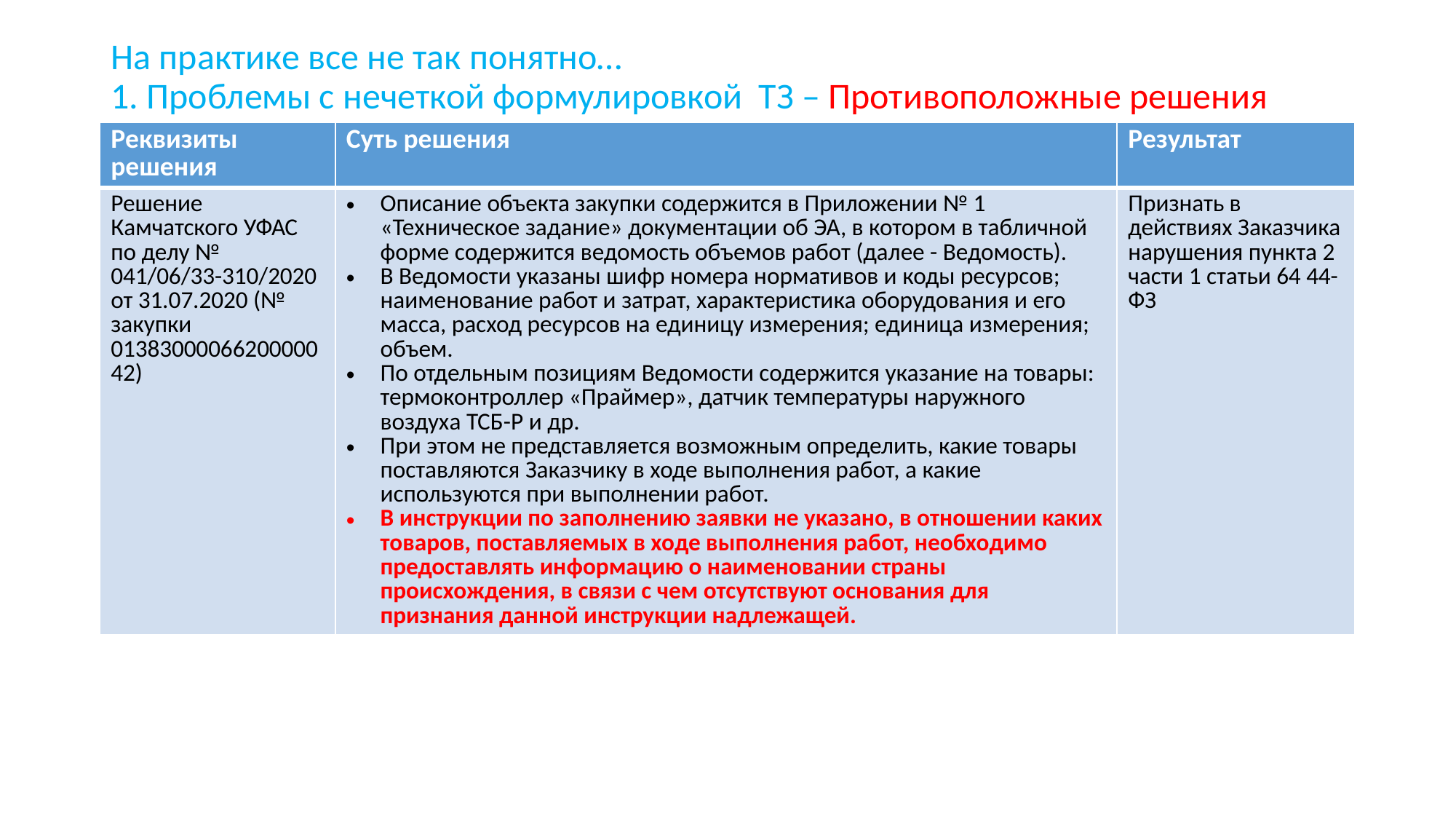

# На практике все не так понятно… 1. Проблемы с нечеткой формулировкой  ТЗ – Противоположные решения
| Реквизиты решения | Суть решения | Результат |
| --- | --- | --- |
| Решение Камчатского УФАС по делу № 041/06/33-310/2020 от 31.07.2020 (№ закупки 0138300006620000042) | Описание объекта закупки содержится в Приложении № 1 «Техническое задание» документации об ЭА, в котором в табличной форме содержится ведомость объемов работ (далее - Ведомость). В Ведомости указаны шифр номера нормативов и коды ресурсов; наименование работ и затрат, характеристика оборудования и его масса, расход ресурсов на единицу измерения; единица измерения; объем. По отдельным позициям Ведомости содержится указание на товары: термоконтроллер «Праймер», датчик температуры наружного воздуха ТСБ-Р и др. При этом не представляется возможным определить, какие товары поставляются Заказчику в ходе выполнения работ, а какие используются при выполнении работ. В инструкции по заполнению заявки не указано, в отношении каких товаров, поставляемых в ходе выполнения работ, необходимо предоставлять информацию о наименовании страны происхождения, в связи с чем отсутствуют основания для признания данной инструкции надлежащей. | Признать в действиях Заказчика нарушения пункта 2 части 1 статьи 64 44-ФЗ |